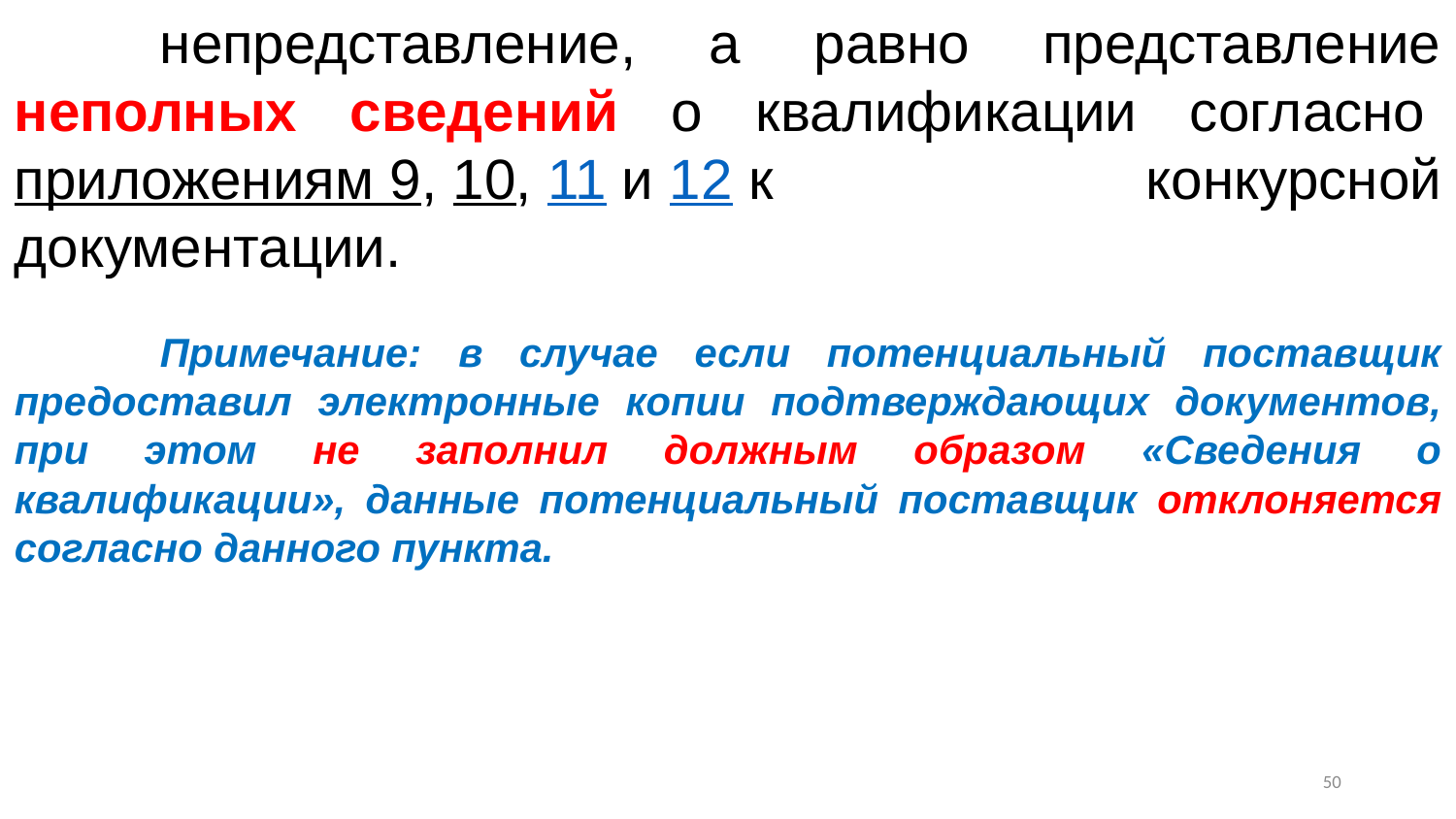

непредставление, а равно представление неполных сведений о квалификации согласно приложениям 9, 10, 11 и 12 к конкурсной документации.

	Примечание: в случае если потенциальный поставщик предоставил электронные копии подтверждающих документов, при этом не заполнил должным образом «Сведения о квалификации», данные потенциальный поставщик отклоняется согласно данного пункта.

50